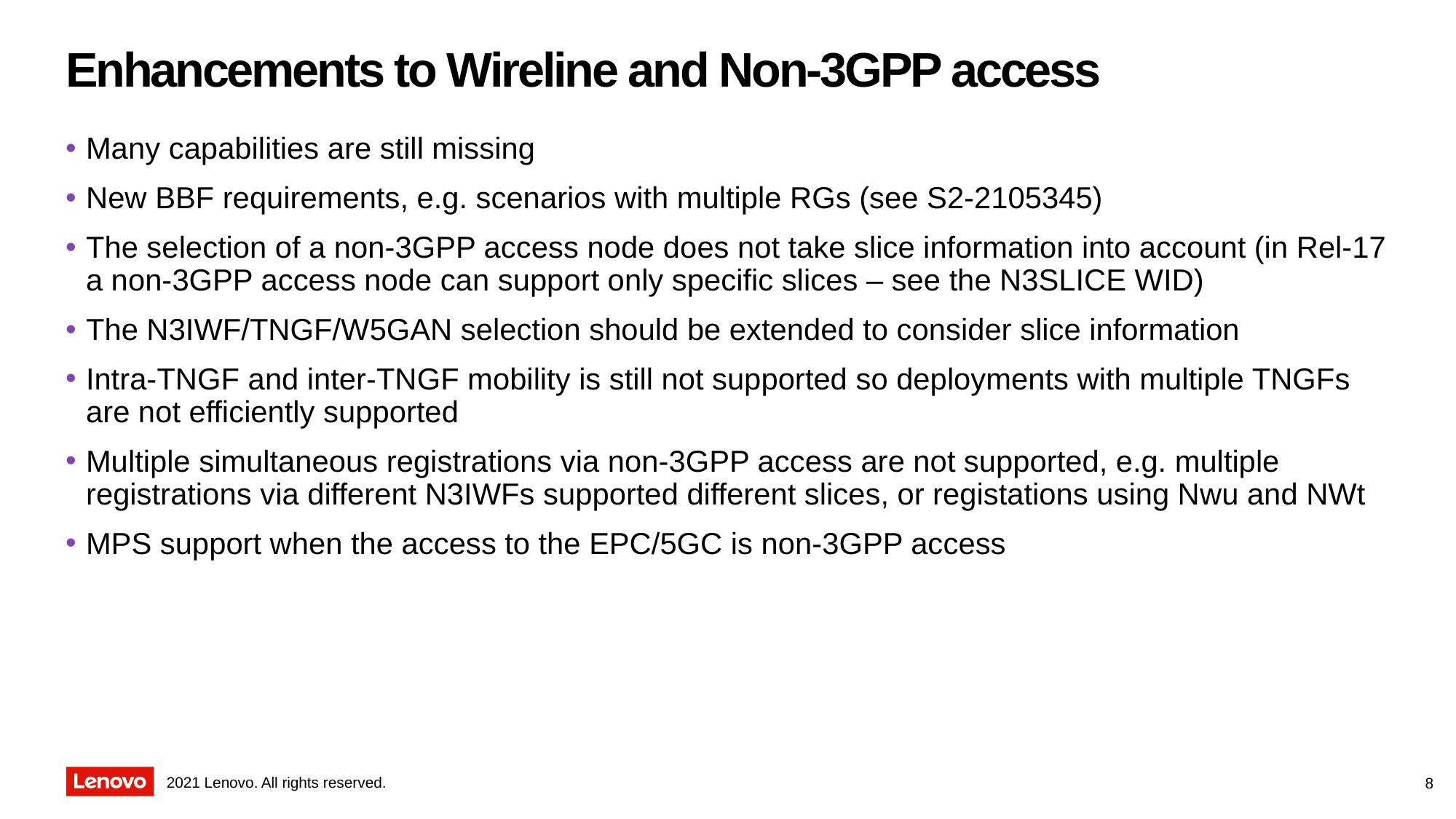

# Enhancements to Wireline and Non-3GPP access
Many capabilities are still missing
New BBF requirements, e.g. scenarios with multiple RGs (see S2-2105345)
The selection of a non-3GPP access node does not take slice information into account (in Rel-17 a non-3GPP access node can support only specific slices – see the N3SLICE WID)
The N3IWF/TNGF/W5GAN selection should be extended to consider slice information
Intra-TNGF and inter-TNGF mobility is still not supported so deployments with multiple TNGFs are not efficiently supported
Multiple simultaneous registrations via non-3GPP access are not supported, e.g. multiple registrations via different N3IWFs supported different slices, or registations using Nwu and NWt
MPS support when the access to the EPC/5GC is non-3GPP access
8